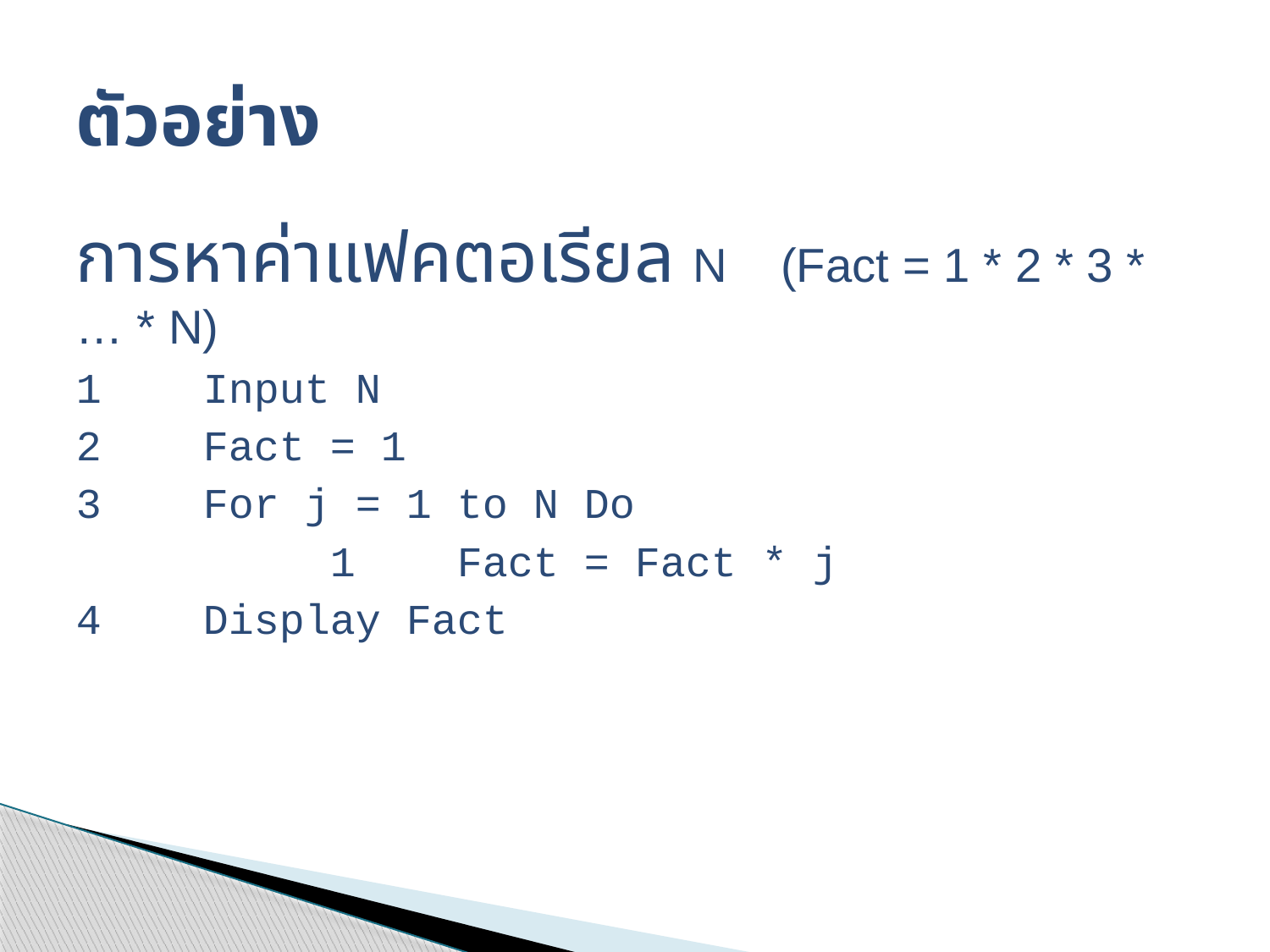

# ตัวอย่าง
การหาค่าแฟคตอเรียล N    (Fact = 1 * 2 * 3 * … * N)
1	Input N
2	Fact = 1
3	For j = 1 to N Do
		1	Fact = Fact * j
4	Display Fact